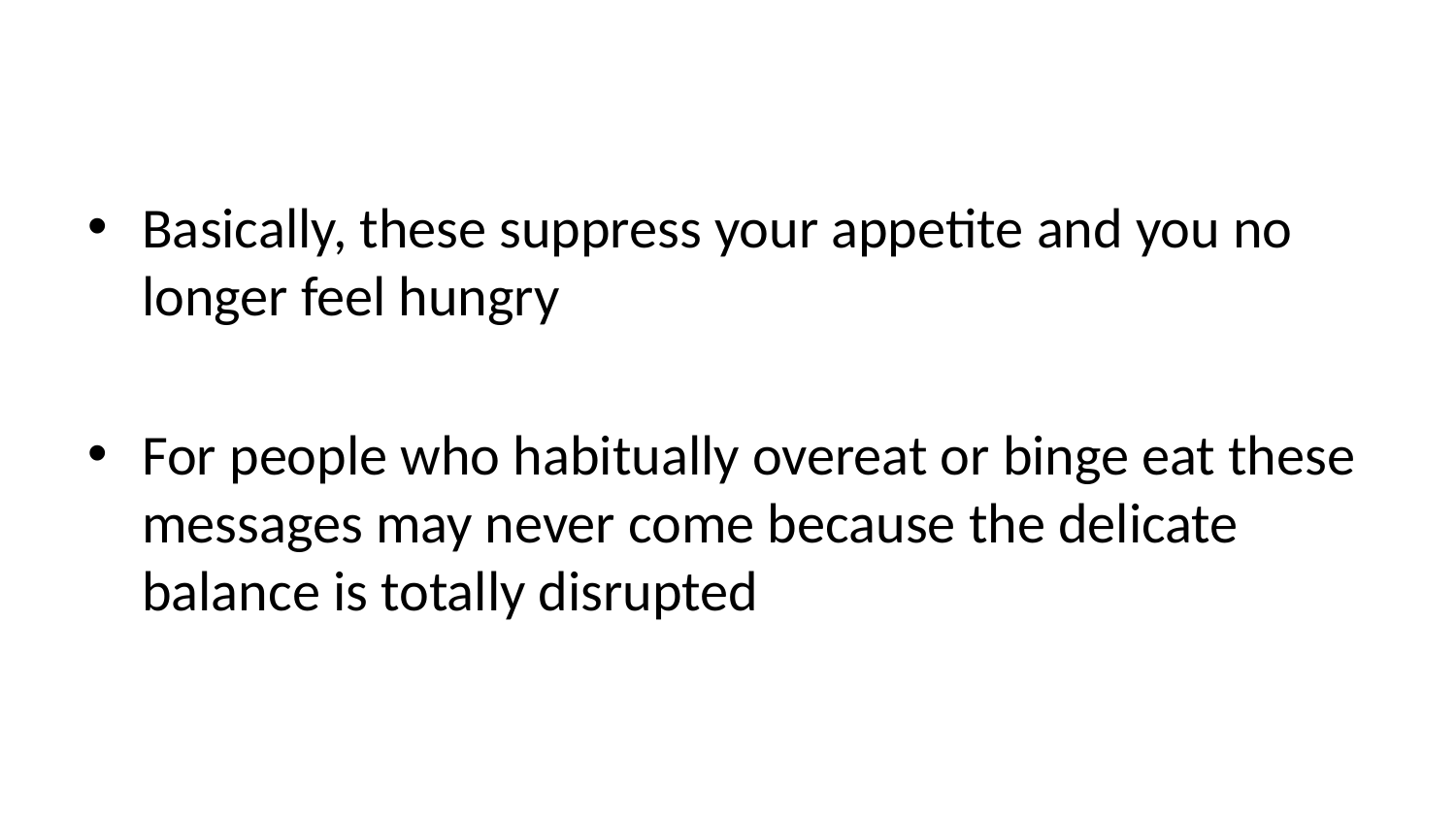

Basically, these suppress your appetite and you no longer feel hungry

For people who habitually overeat or binge eat these messages may never come because the delicate balance is totally disrupted